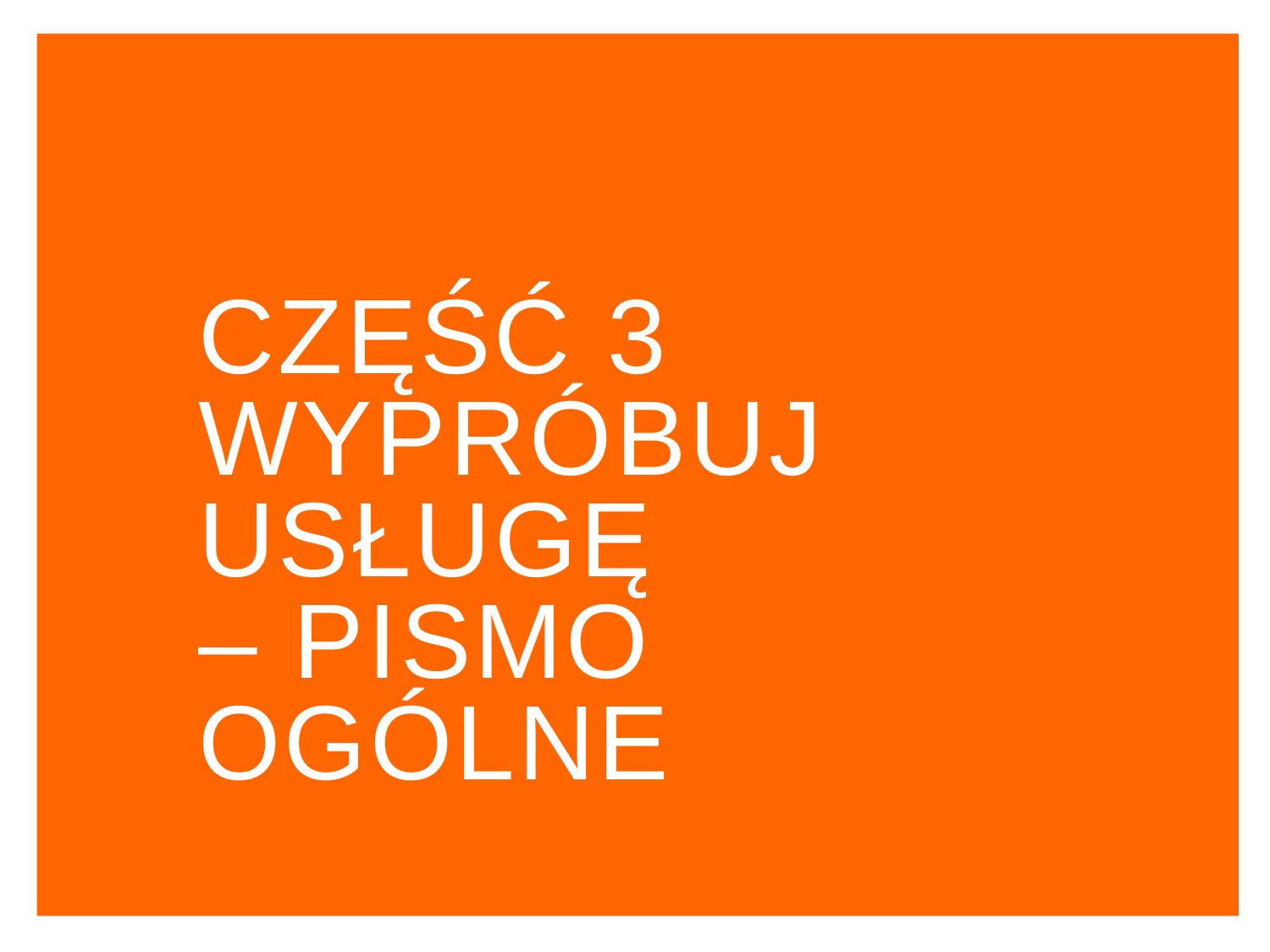

# Część 3 Wypróbuj usługę – pismo ogólne